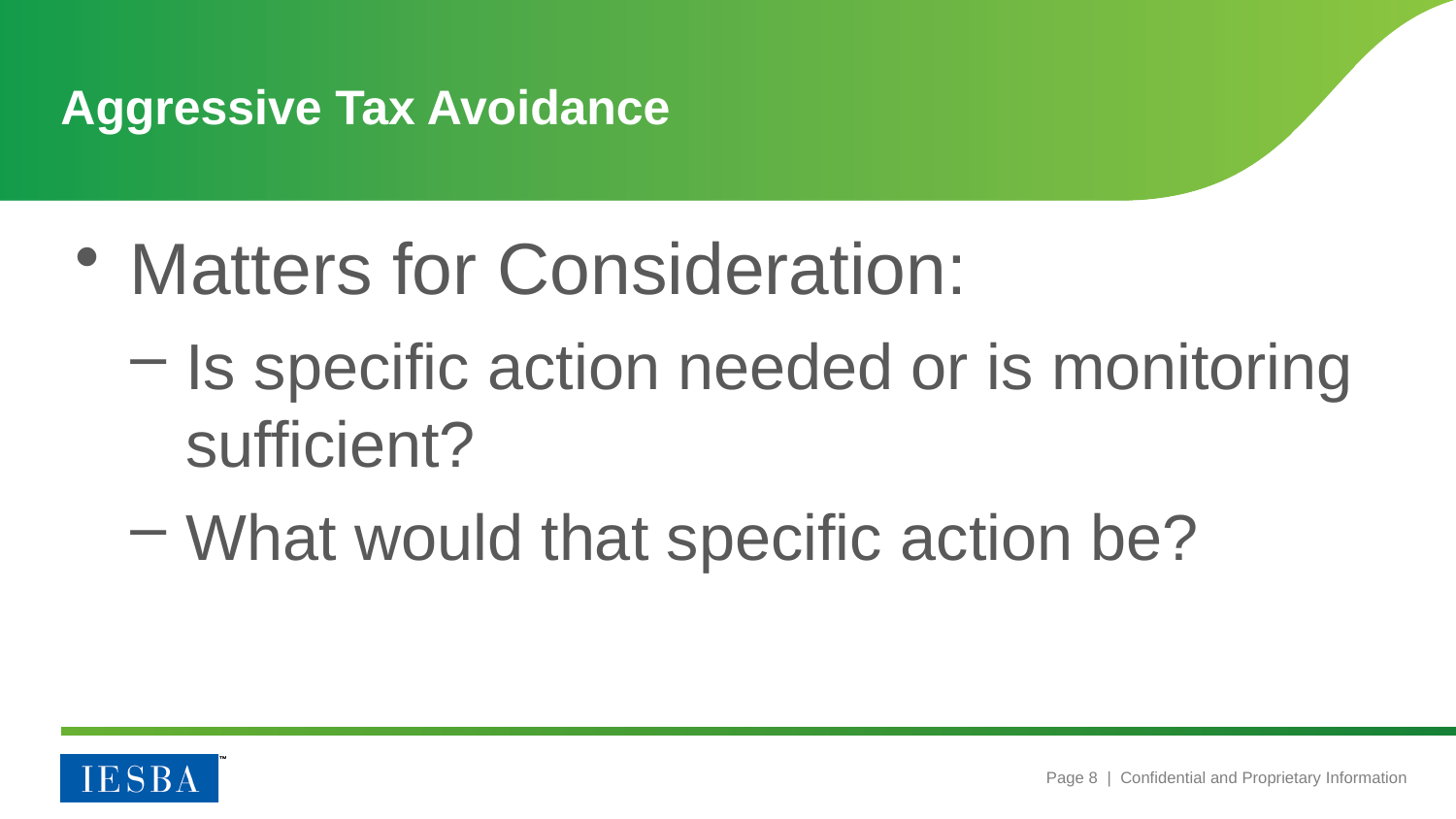

# Aggressive Tax Avoidance
Matters for Consideration:
Is specific action needed or is monitoring sufficient?
What would that specific action be?